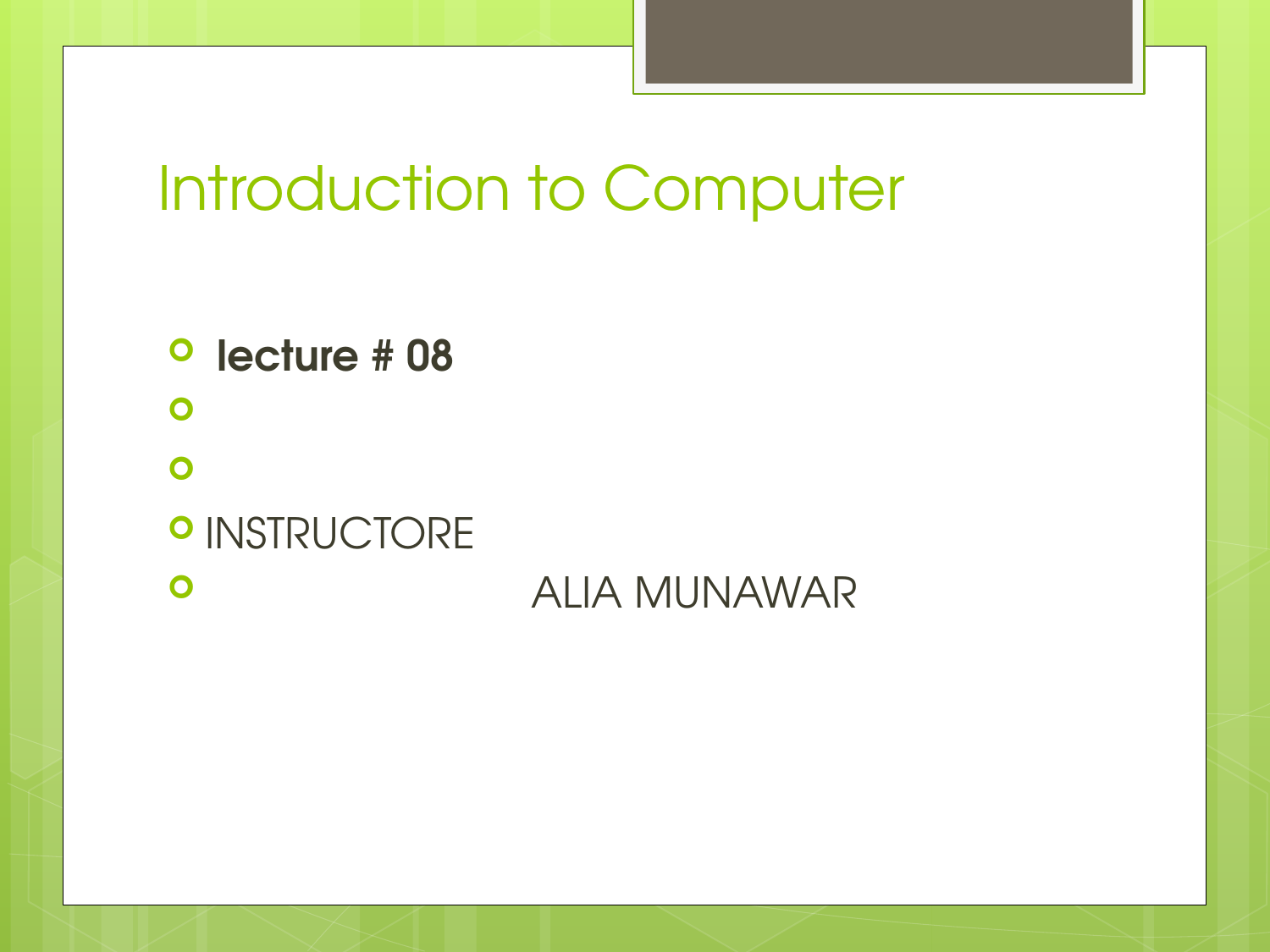

# Introduction to Computer
 lecture # 08

INSTRUCTORE
                            ALIA MUNAWAR